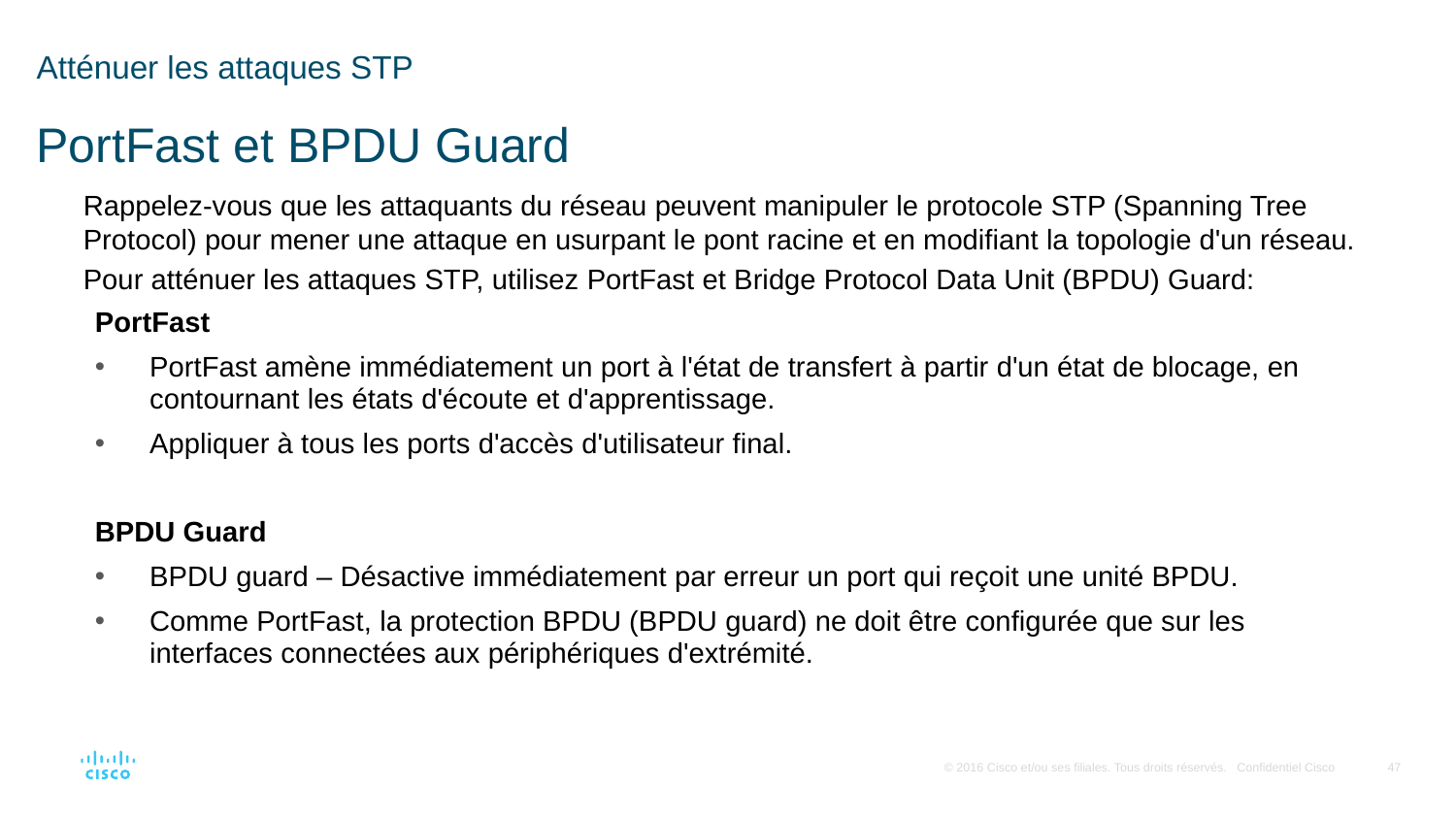

# Atténuer les attaques STP PortFast et BPDU Guard
Rappelez-vous que les attaquants du réseau peuvent manipuler le protocole STP (Spanning Tree Protocol) pour mener une attaque en usurpant le pont racine et en modifiant la topologie d'un réseau.
Pour atténuer les attaques STP, utilisez PortFast et Bridge Protocol Data Unit (BPDU) Guard:
PortFast
PortFast amène immédiatement un port à l'état de transfert à partir d'un état de blocage, en contournant les états d'écoute et d'apprentissage.
Appliquer à tous les ports d'accès d'utilisateur final.

BPDU Guard
BPDU guard – Désactive immédiatement par erreur un port qui reçoit une unité BPDU.
Comme PortFast, la protection BPDU (BPDU guard) ne doit être configurée que sur les interfaces connectées aux périphériques d'extrémité.